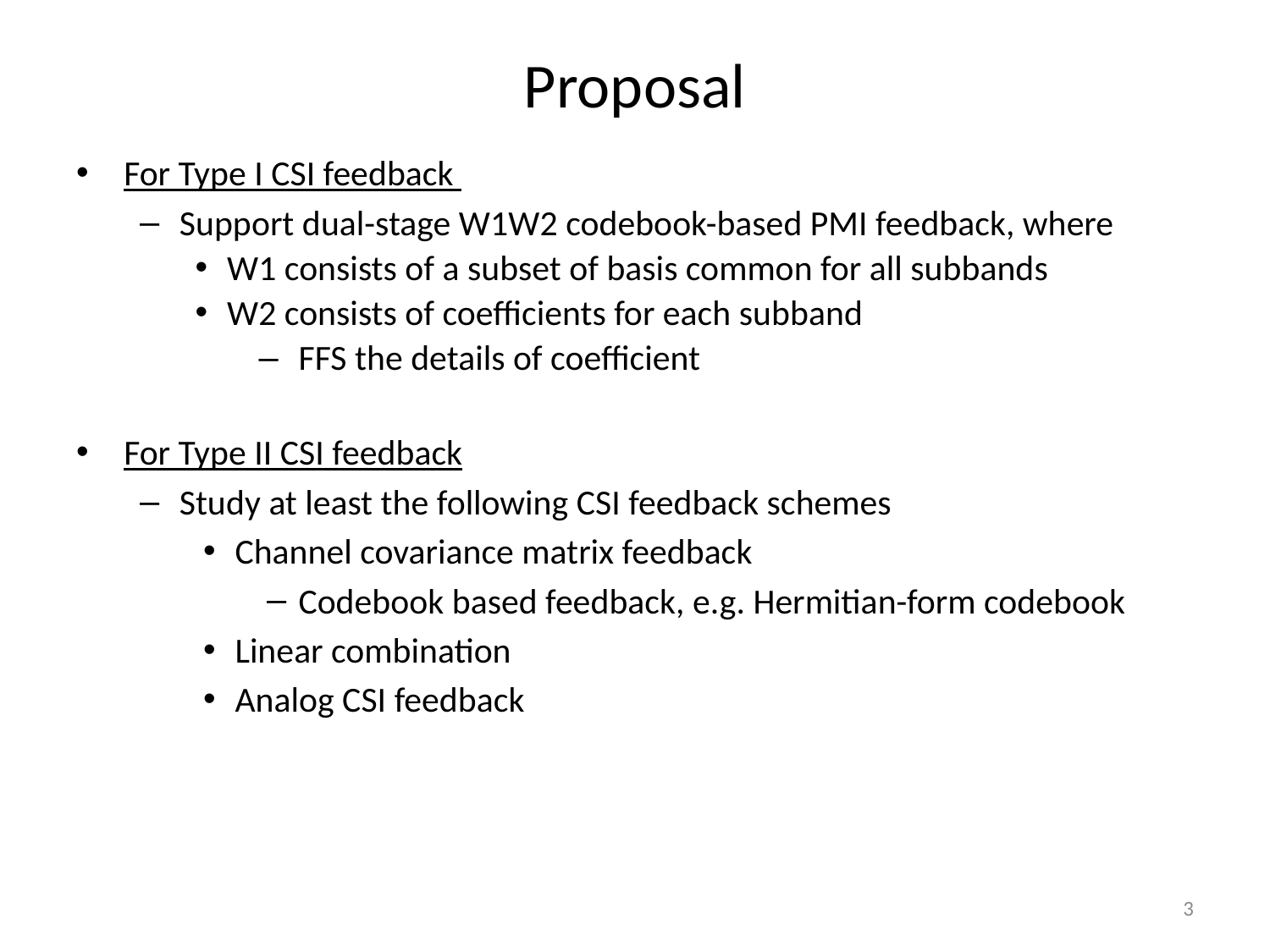

# Proposal

For Type I CSI feedback
Support dual-stage W1W2 codebook-based PMI feedback, where
W1 consists of a subset of basis common for all subbands
W2 consists of coefficients for each subband
 FFS the details of coefficient

For Type II CSI feedback
Study at least the following CSI feedback schemes
Channel covariance matrix feedback
Codebook based feedback, e.g. Hermitian-form codebook
Linear combination
Analog CSI feedback
3